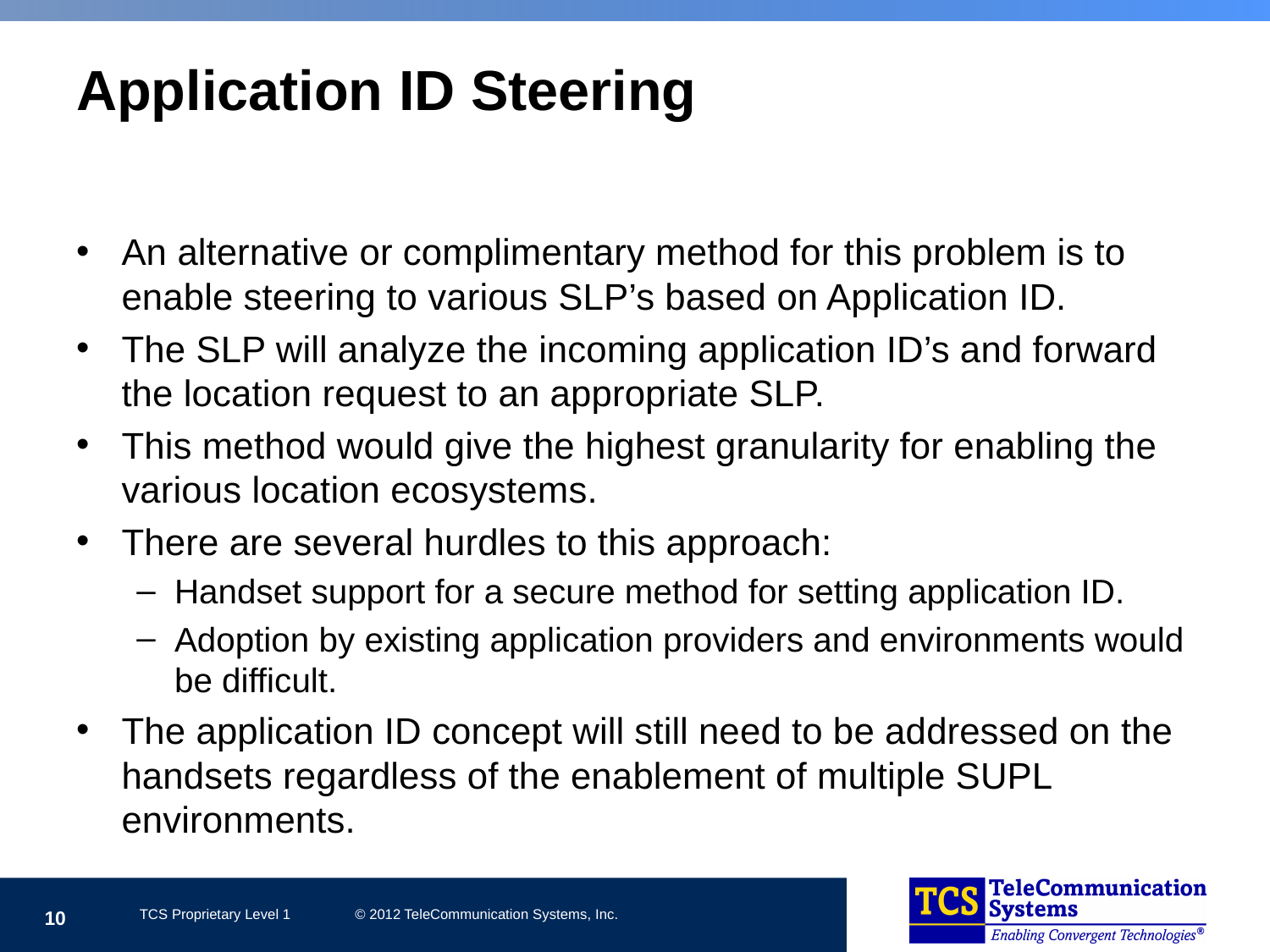

# Application ID Steering
An alternative or complimentary method for this problem is to enable steering to various SLP’s based on Application ID.
The SLP will analyze the incoming application ID’s and forward the location request to an appropriate SLP.
This method would give the highest granularity for enabling the various location ecosystems.
There are several hurdles to this approach:
Handset support for a secure method for setting application ID.
Adoption by existing application providers and environments would be difficult.
The application ID concept will still need to be addressed on the handsets regardless of the enablement of multiple SUPL environments.
10